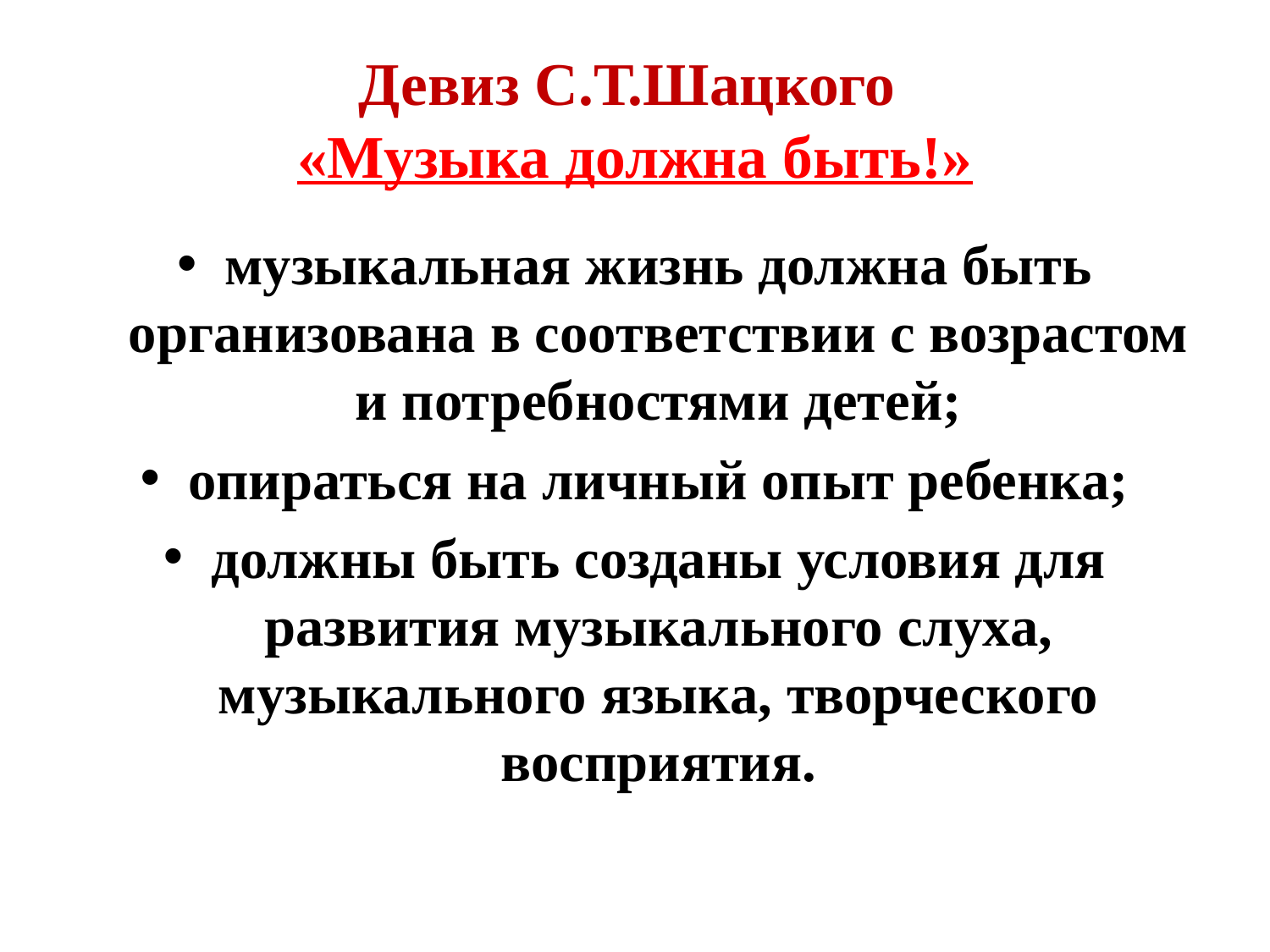

# Девиз С.Т.Шацкого «Музыка должна быть!»
музыкальная жизнь должна быть организована в соответствии с возрастом и потребностями детей;
опираться на личный опыт ребенка;
должны быть созданы условия для развития музыкального слуха, музыкального языка, творческого восприятия.